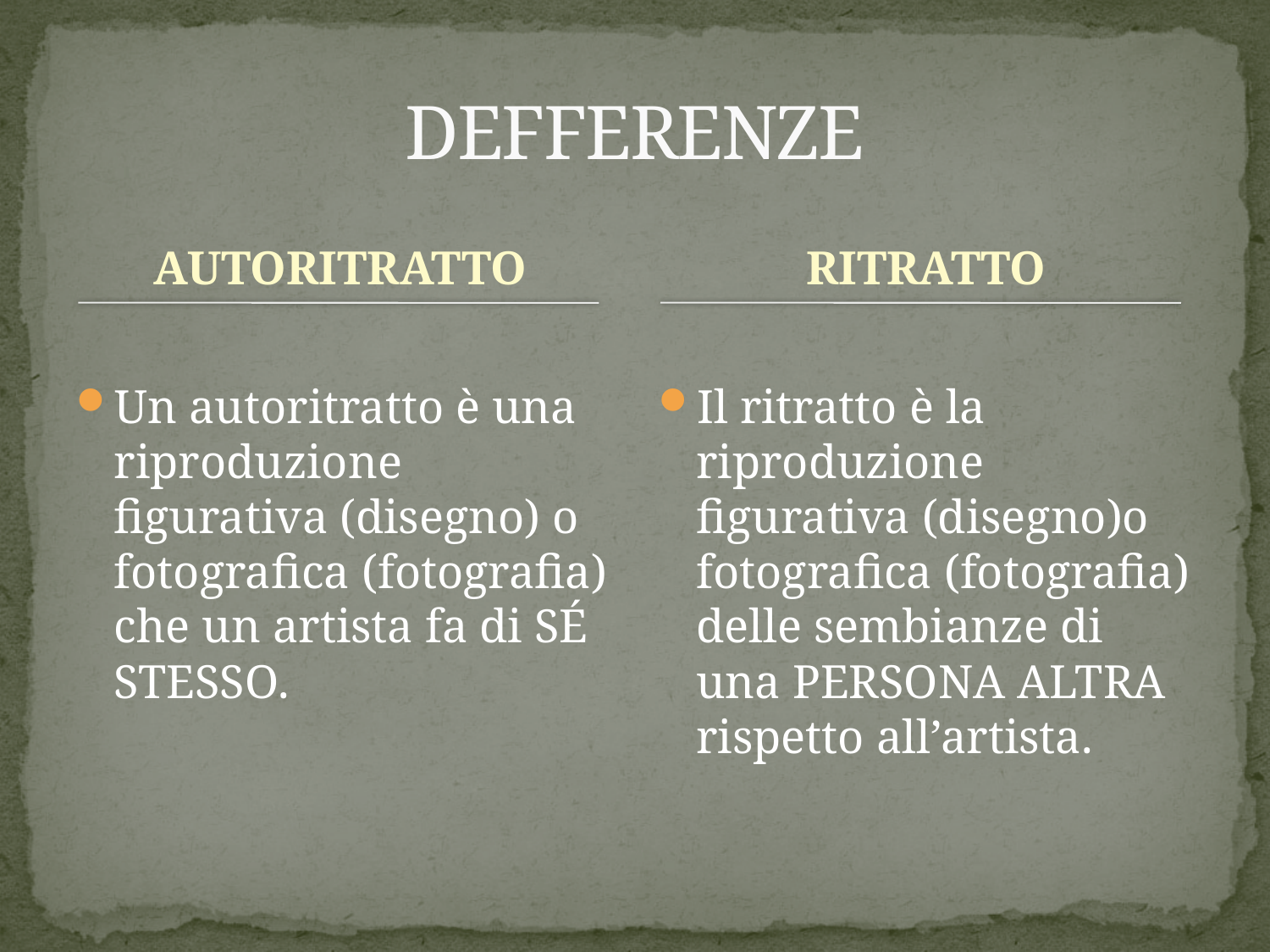

# DEFFERENZE
AUTORITRATTO
RITRATTO

Un autoritratto è una riproduzione figurativa (disegno) o fotografica (fotografia) che un artista fa di SÉ STESSO.

Il ritratto è la riproduzione figurativa (disegno)o fotografica (fotografia) delle sembianze di una PERSONA ALTRA rispetto all’artista.